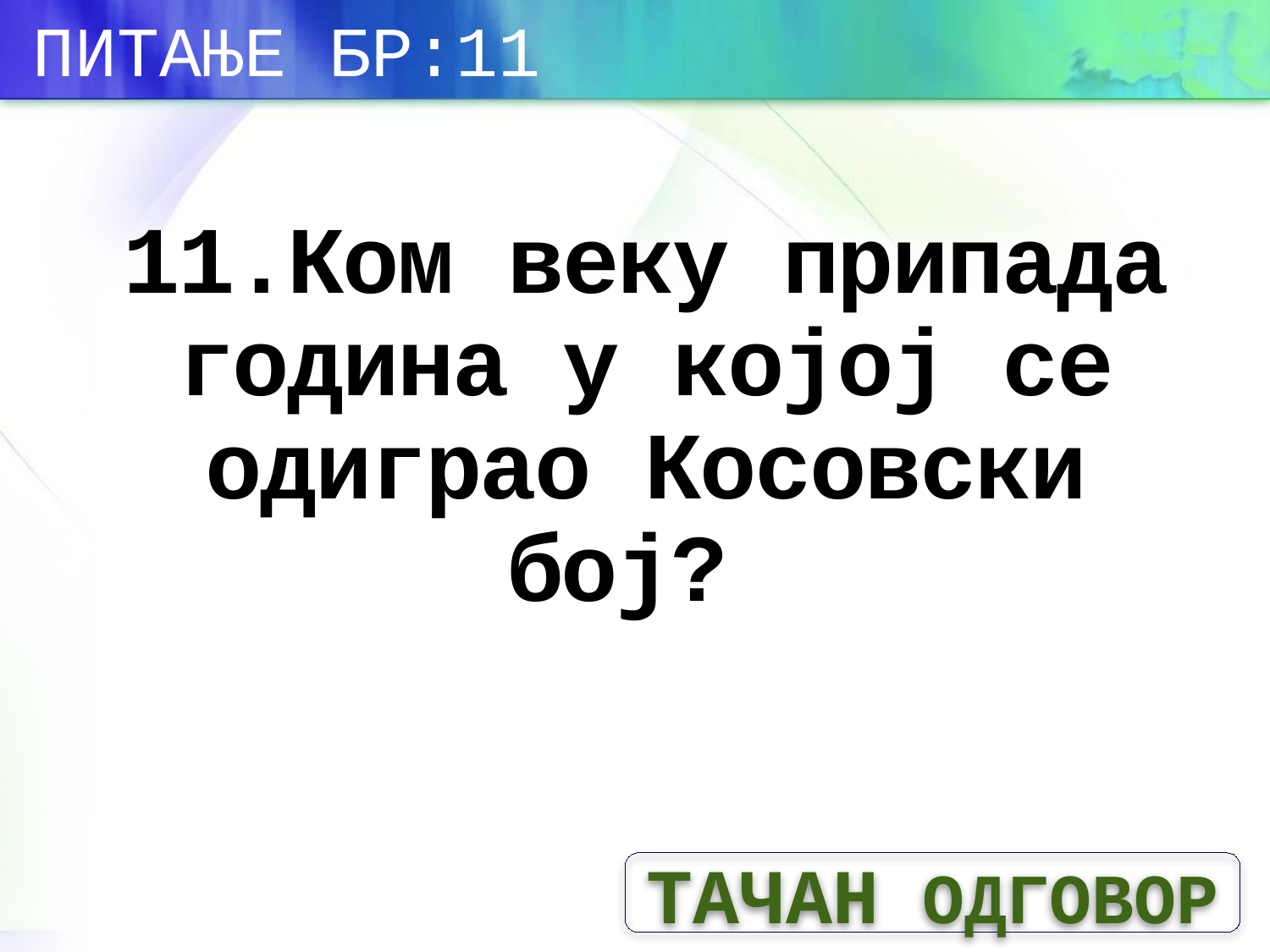

ПИТАЊЕ БР:11
# 11.Ком веку припада година у којој се одиграо Косовски бој?
ТАЧАН ОДГОВОР